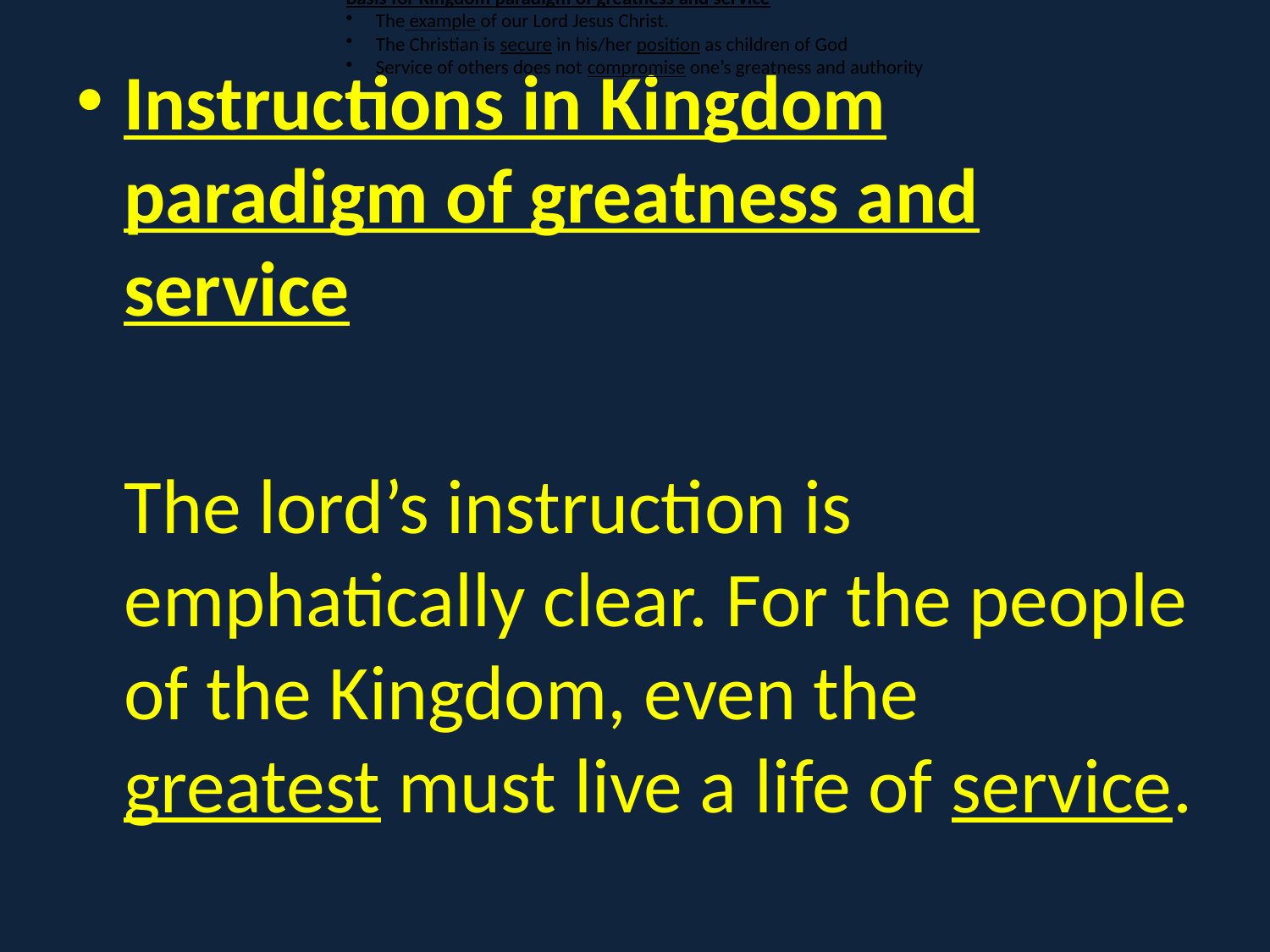

Basis for Kingdom paradigm of greatness and service
The example of our Lord Jesus Christ.
The Christian is secure in his/her position as children of God
Service of others does not compromise one’s greatness and authority
#
Instructions in Kingdom paradigm of greatness and service

 	The lord’s instruction is emphatically clear. For the people of the Kingdom, even the greatest must live a life of service.